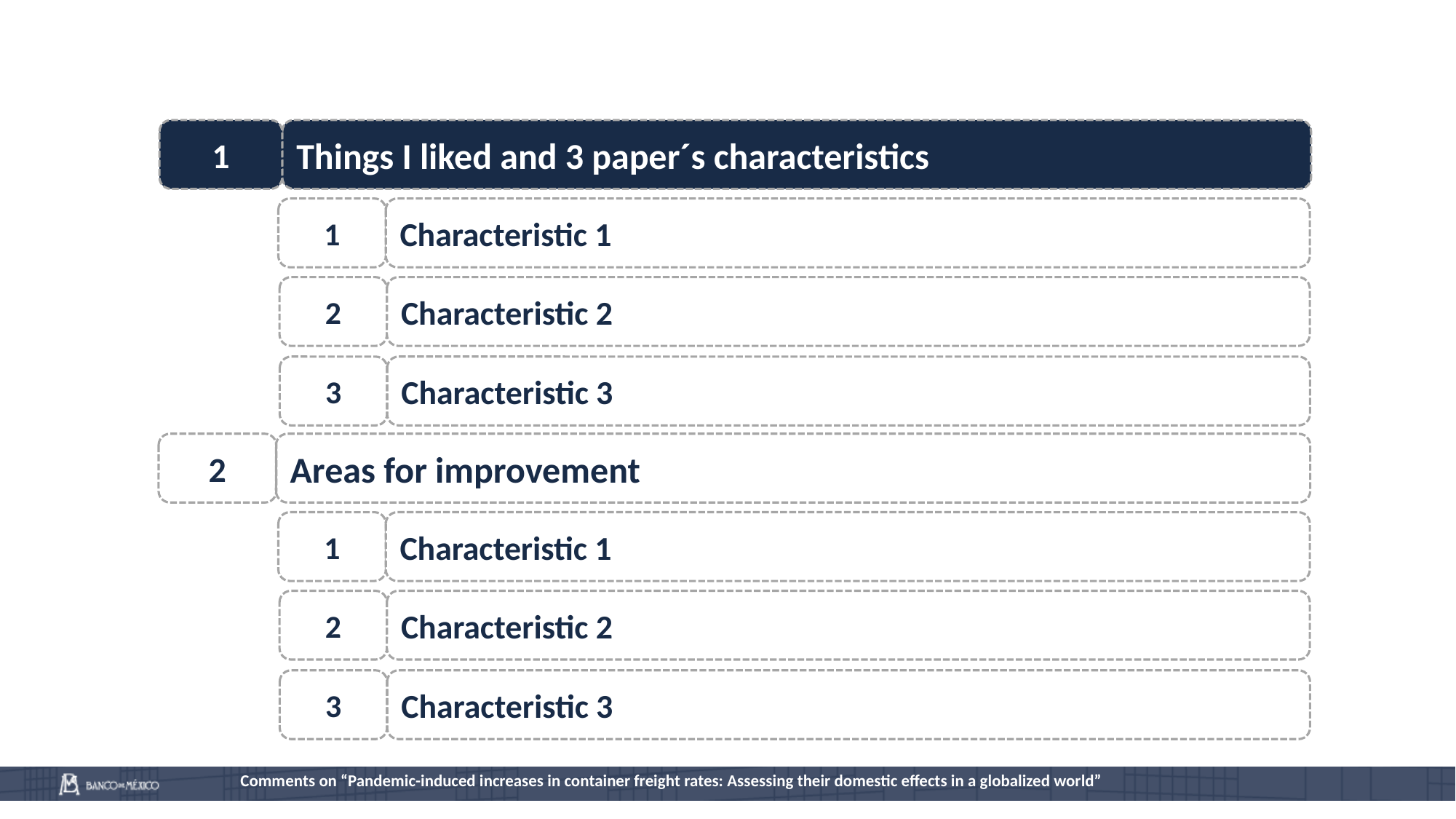

1
Things I liked and 3 paper´s characteristics
1
Characteristic 1
2
Characteristic 2
3
Characteristic 3
2
Areas for improvement
1
Characteristic 1
2
Characteristic 2
3
Characteristic 3
Comments on “Pandemic-induced increases in container freight rates: Assessing their domestic effects in a globalized world”